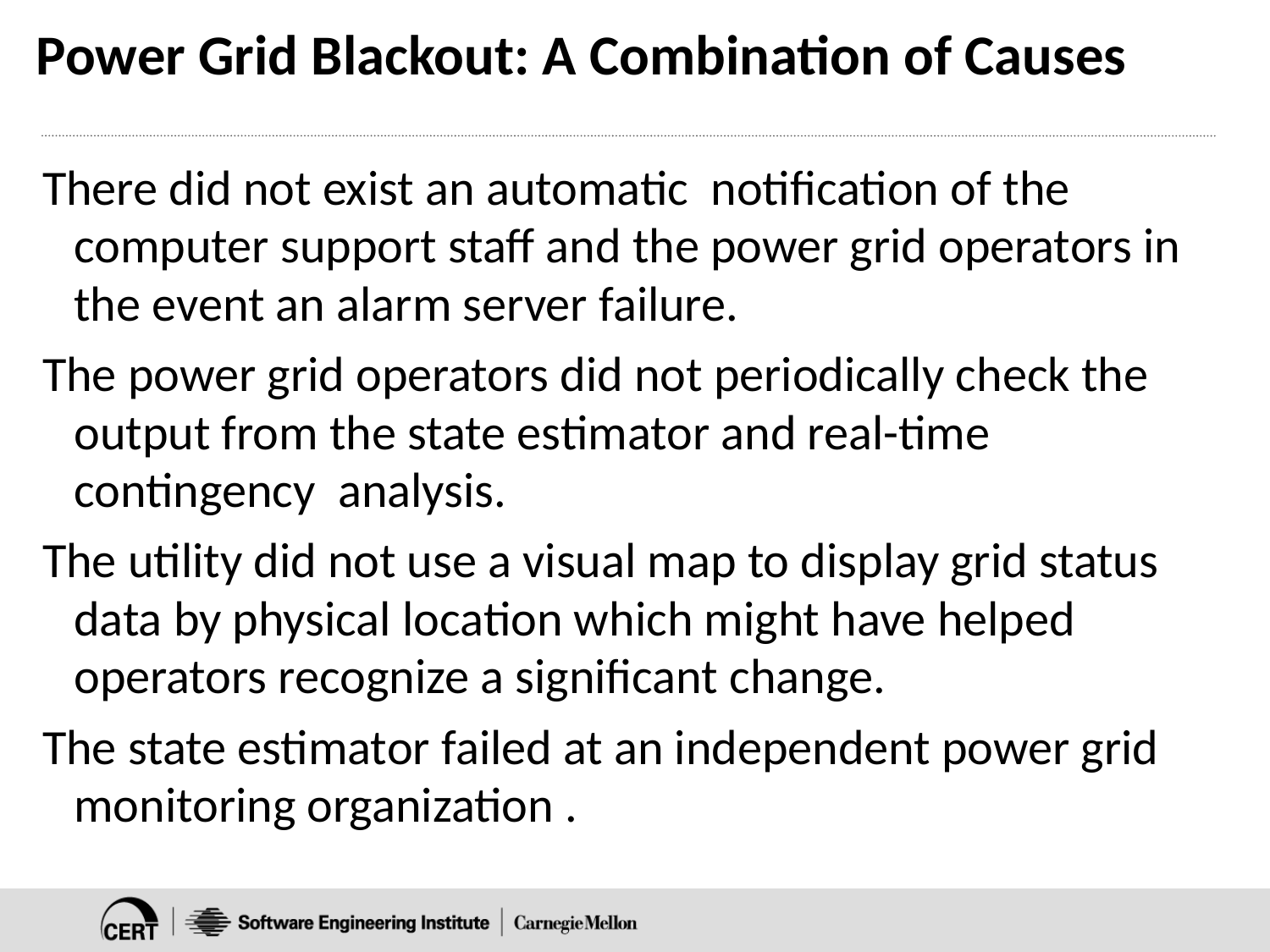

# Power Grid Blackout: A Combination of Causes
There did not exist an automatic  notification of the computer support staff and the power grid operators in the event an alarm server failure.
The power grid operators did not periodically check the output from the state estimator and real-time contingency  analysis.
The utility did not use a visual map to display grid status data by physical location which might have helped operators recognize a significant change.
The state estimator failed at an independent power grid monitoring organization .